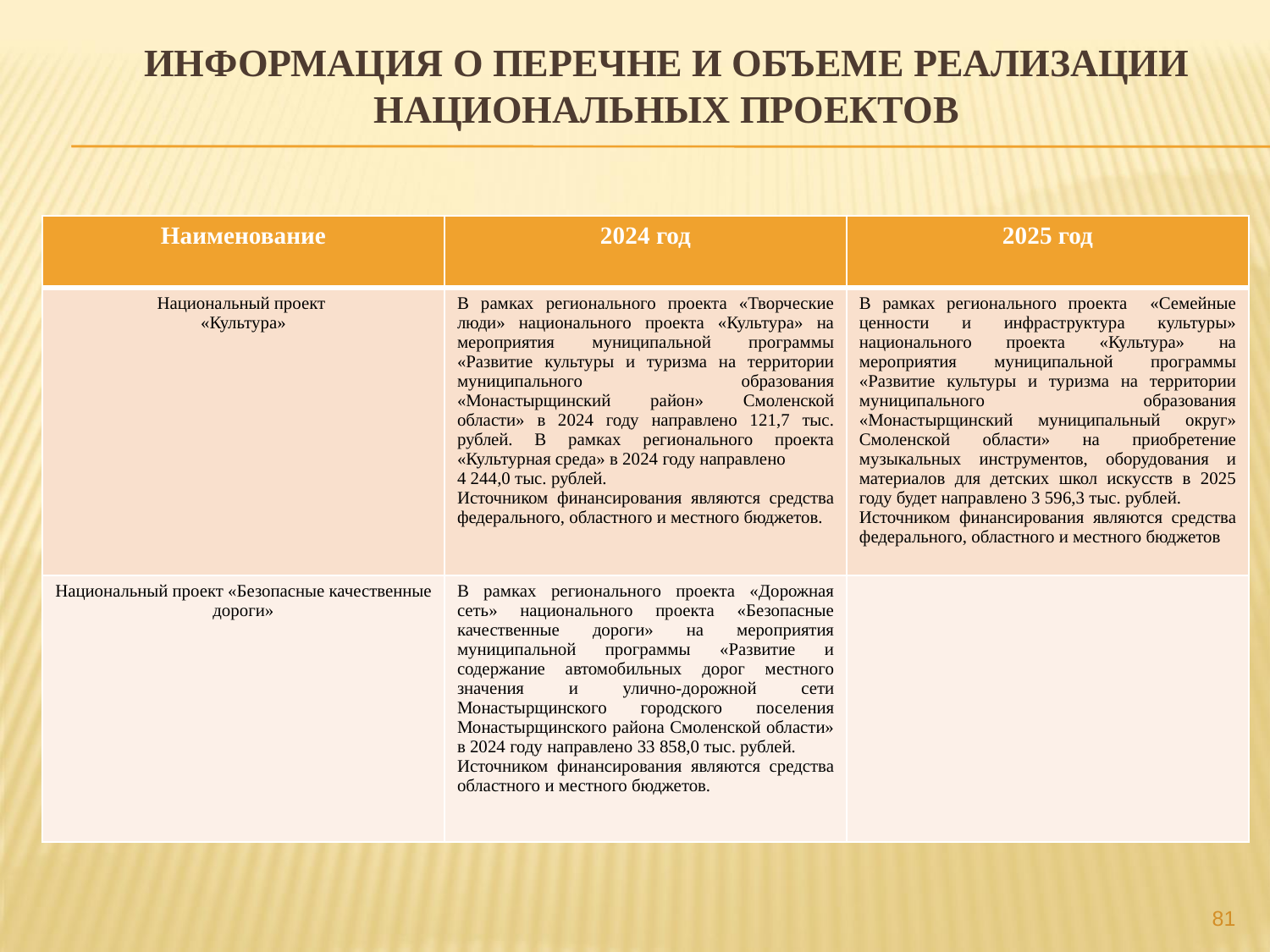

# Информация о перечне и объеме реализации национальных проектов
| Наименование | 2024 год | 2025 год |
| --- | --- | --- |
| Национальный проект «Культура» | В рамках регионального проекта «Творческие люди» национального проекта «Культура» на мероприятия муниципальной программы «Развитие культуры и туризма на территории муниципального образования «Монастырщинский район» Смоленской области» в 2024 году направлено 121,7 тыс. рублей. В рамках регионального проекта «Культурная среда» в 2024 году направлено 4 244,0 тыс. рублей. Источником финансирования являются средства федерального, областного и местного бюджетов. | В рамках регионального проекта «Семейные ценности и инфраструктура культуры» национального проекта «Культура» на мероприятия муниципальной программы «Развитие культуры и туризма на территории муниципального образования «Монастырщинский муниципальный округ» Смоленской области» на приобретение музыкальных инструментов, оборудования и материалов для детских школ искусств в 2025 году будет направлено 3 596,3 тыс. рублей. Источником финансирования являются средства федерального, областного и местного бюджетов |
| Национальный проект «Безопасные качественные дороги» | В рамках регионального проекта «Дорожная сеть» национального проекта «Безопасные качественные дороги» на мероприятия муниципальной программы «Развитие и содержание автомобильных дорог местного значения и улично-дорожной сети Монастырщинского городского поселения Монастырщинского района Смоленской области» в 2024 году направлено 33 858,0 тыс. рублей. Источником финансирования являются средства областного и местного бюджетов. |  |
81